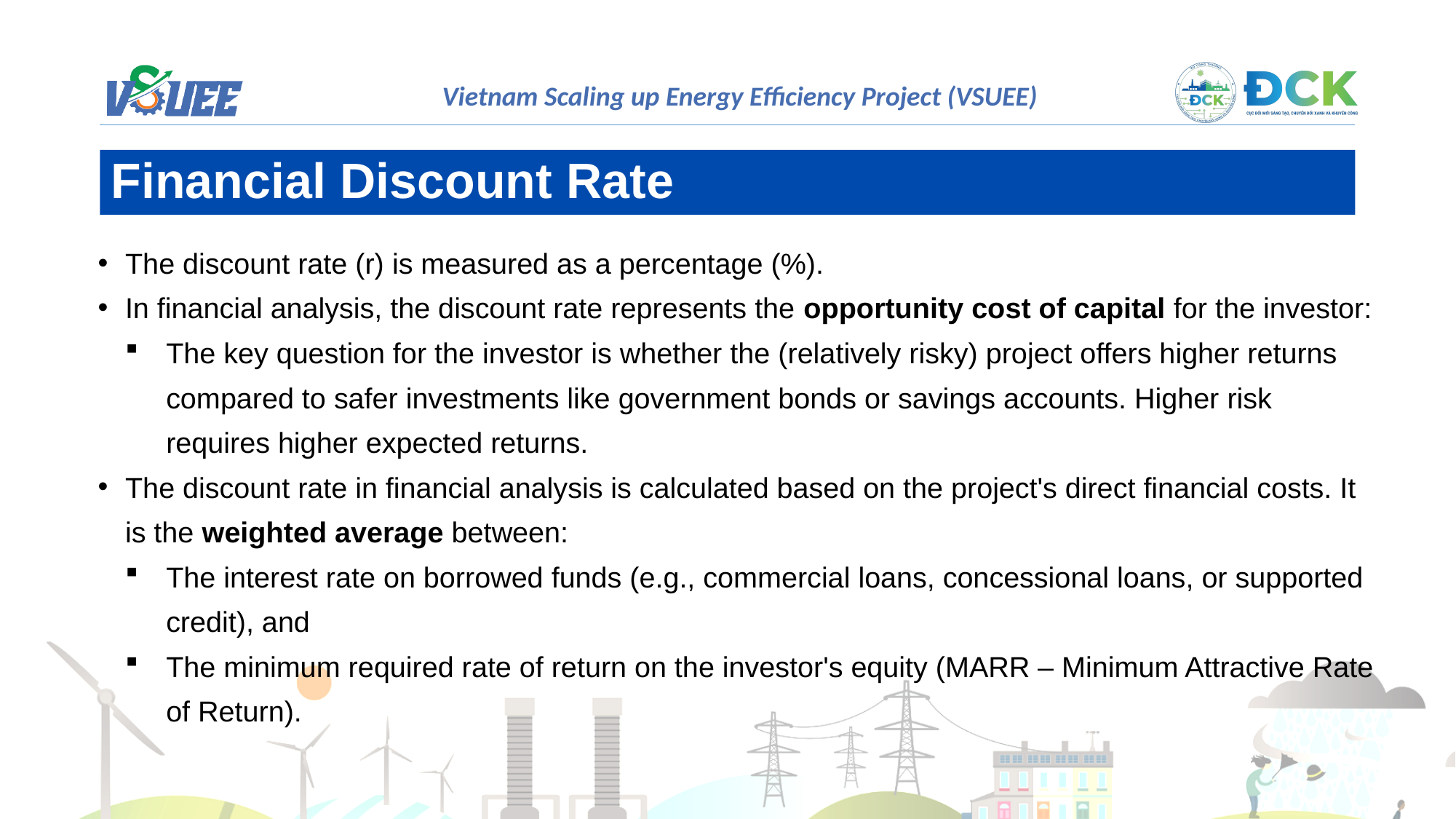

Financial Discount Rate
The discount rate (r) is measured as a percentage (%).
In financial analysis, the discount rate represents the opportunity cost of capital for the investor:
The key question for the investor is whether the (relatively risky) project offers higher returns compared to safer investments like government bonds or savings accounts. Higher risk requires higher expected returns.
The discount rate in financial analysis is calculated based on the project's direct financial costs. It is the weighted average between:
The interest rate on borrowed funds (e.g., commercial loans, concessional loans, or supported credit), and
The minimum required rate of return on the investor's equity (MARR – Minimum Attractive Rate of Return).